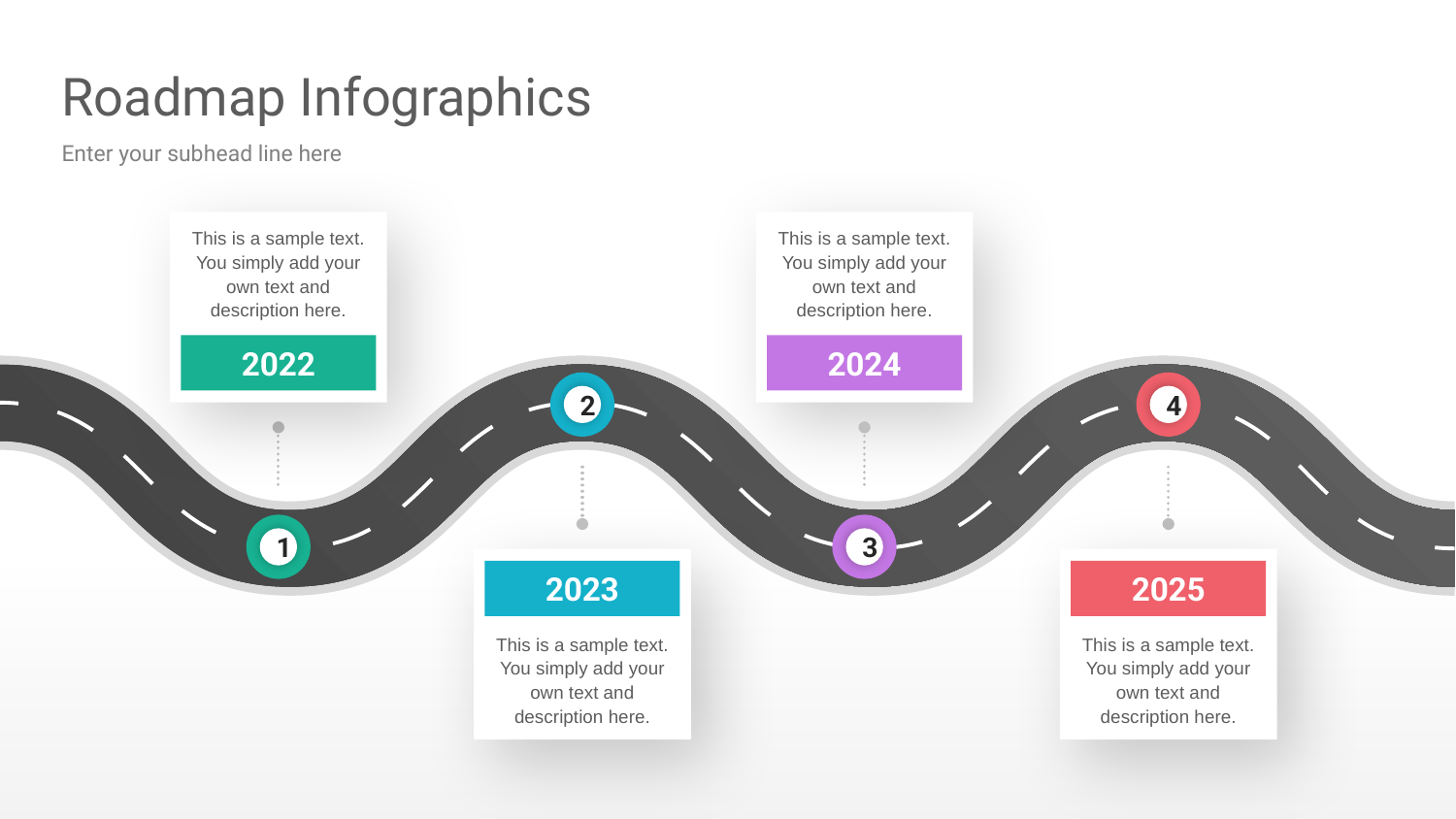

# Roadmap Infographics
Enter your subhead line here

This is a sample text. You simply add your own text and description here.
This is a sample text. You simply add your own text and description here.
2022
2024

2

4

1

3

2023
2025
This is a sample text. You simply add your own text and description here.
This is a sample text. You simply add your own text and description here.